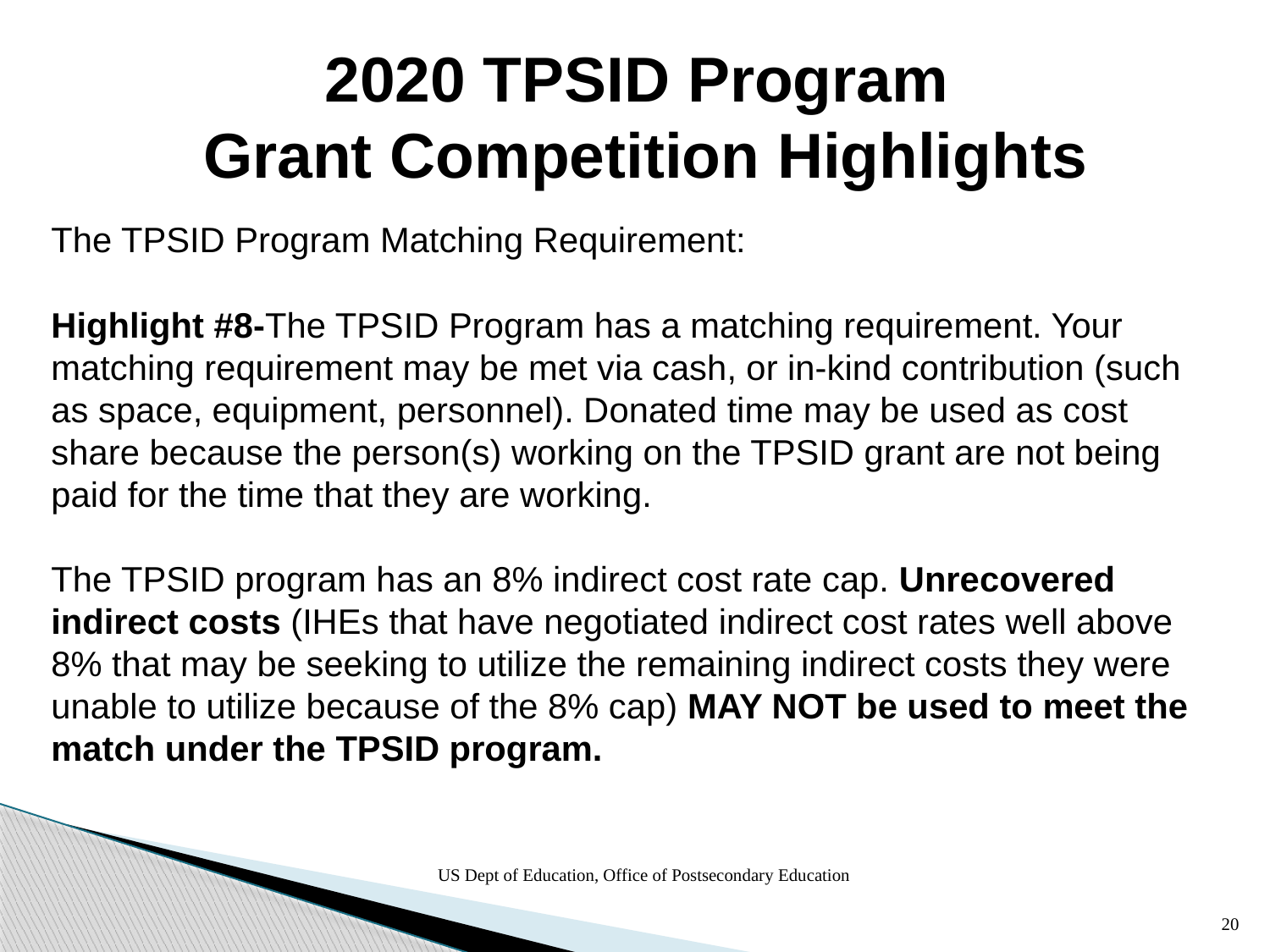

2020 TPSID Program
Grant Competition Highlights
The TPSID Program Matching Requirement:

Highlight #8-The TPSID Program has a matching requirement. Your matching requirement may be met via cash, or in-kind contribution (such as space, equipment, personnel). Donated time may be used as cost share because the person(s) working on the TPSID grant are not being paid for the time that they are working.

The TPSID program has an 8% indirect cost rate cap. Unrecovered indirect costs (IHEs that have negotiated indirect cost rates well above 8% that may be seeking to utilize the remaining indirect costs they were unable to utilize because of the 8% cap) MAY NOT be used to meet the match under the TPSID program.

US Dept of Education, Office of Postsecondary Education
20